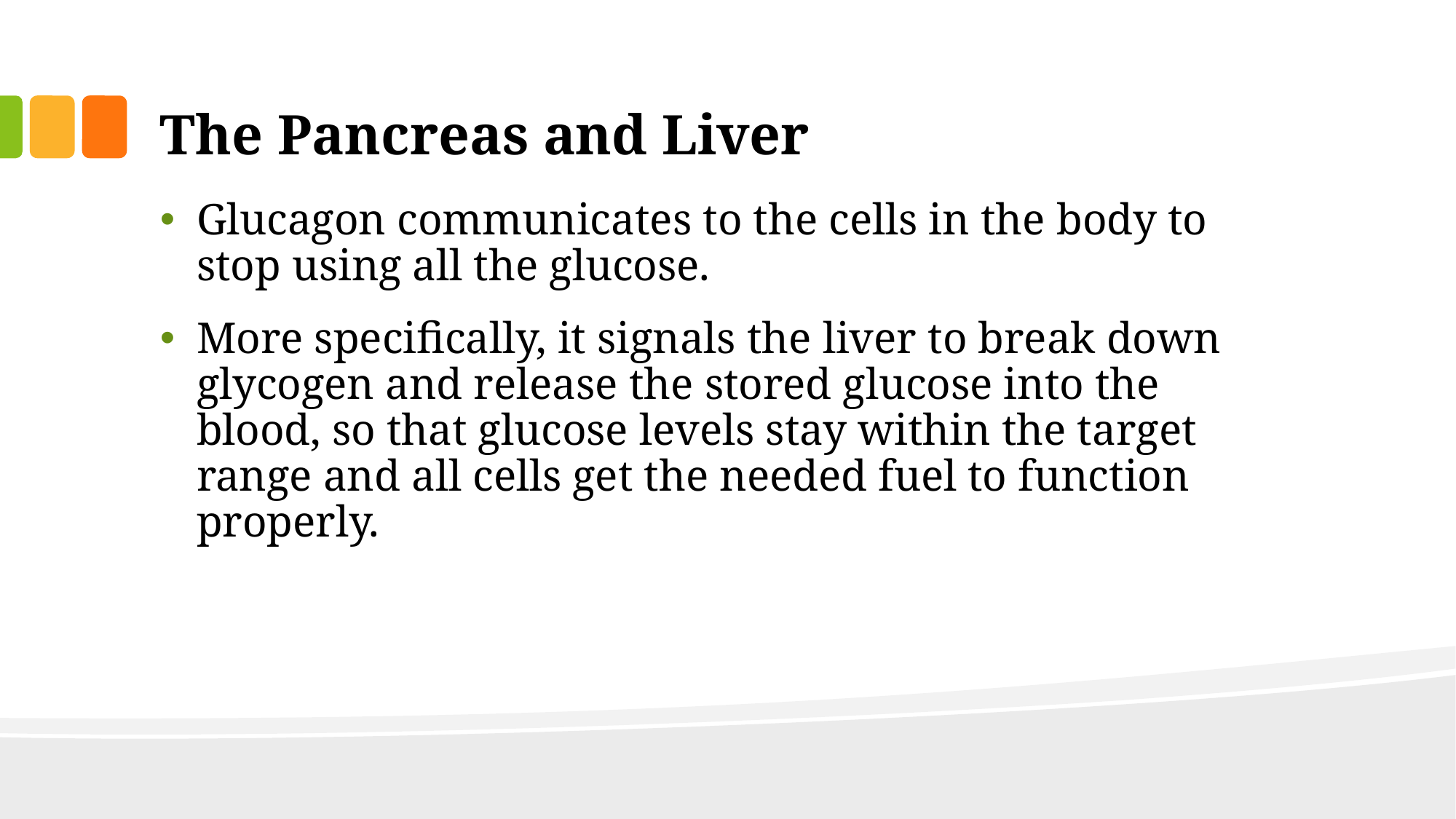

# The Pancreas and Liver
Glucagon communicates to the cells in the body to stop using all the glucose.
More specifically, it signals the liver to break down glycogen and release the stored glucose into the blood, so that glucose levels stay within the target range and all cells get the needed fuel to function properly.